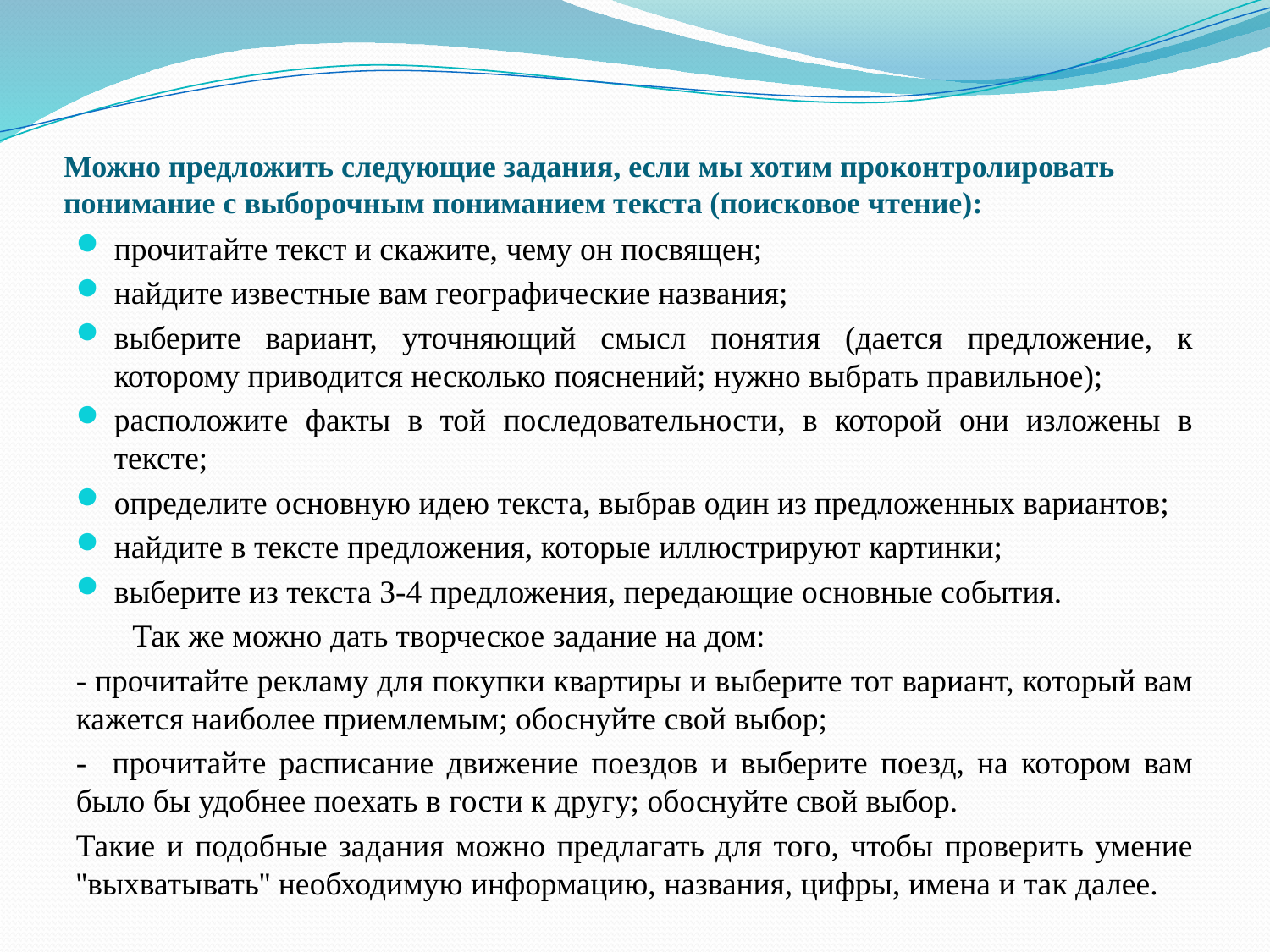

# Можно предложить следующие задания, если мы хотим проконтролировать понимание с выборочным пониманием текста (поисковое чтение):
прочитайте текст и скажите, чему он посвящен;
найдите известные вам географические названия;
выберите вариант, уточняющий смысл понятия (дается предложение, к которому приводится несколько пояснений; нужно выбрать правильное);
расположите факты в той последовательности, в которой они изложены в тексте;
определите основную идею текста, выбрав один из предложенных вариантов;
найдите в тексте предложения, которые иллюстрируют картинки;
выберите из текста 3-4 предложения, передающие основные события.
       Так же можно дать творческое задание на дом:
- прочитайте рекламу для покупки квартиры и выберите тот вариант, который вам кажется наиболее приемлемым; обоснуйте свой выбор;
-  прочитайте расписание движение поездов и выберите поезд, на котором вам было бы удобнее поехать в гости к другу; обоснуйте свой выбор.
Такие и подобные задания можно предлагать для того, чтобы проверить умение ''выхватывать'' необходимую информацию, названия, цифры, имена и так далее.